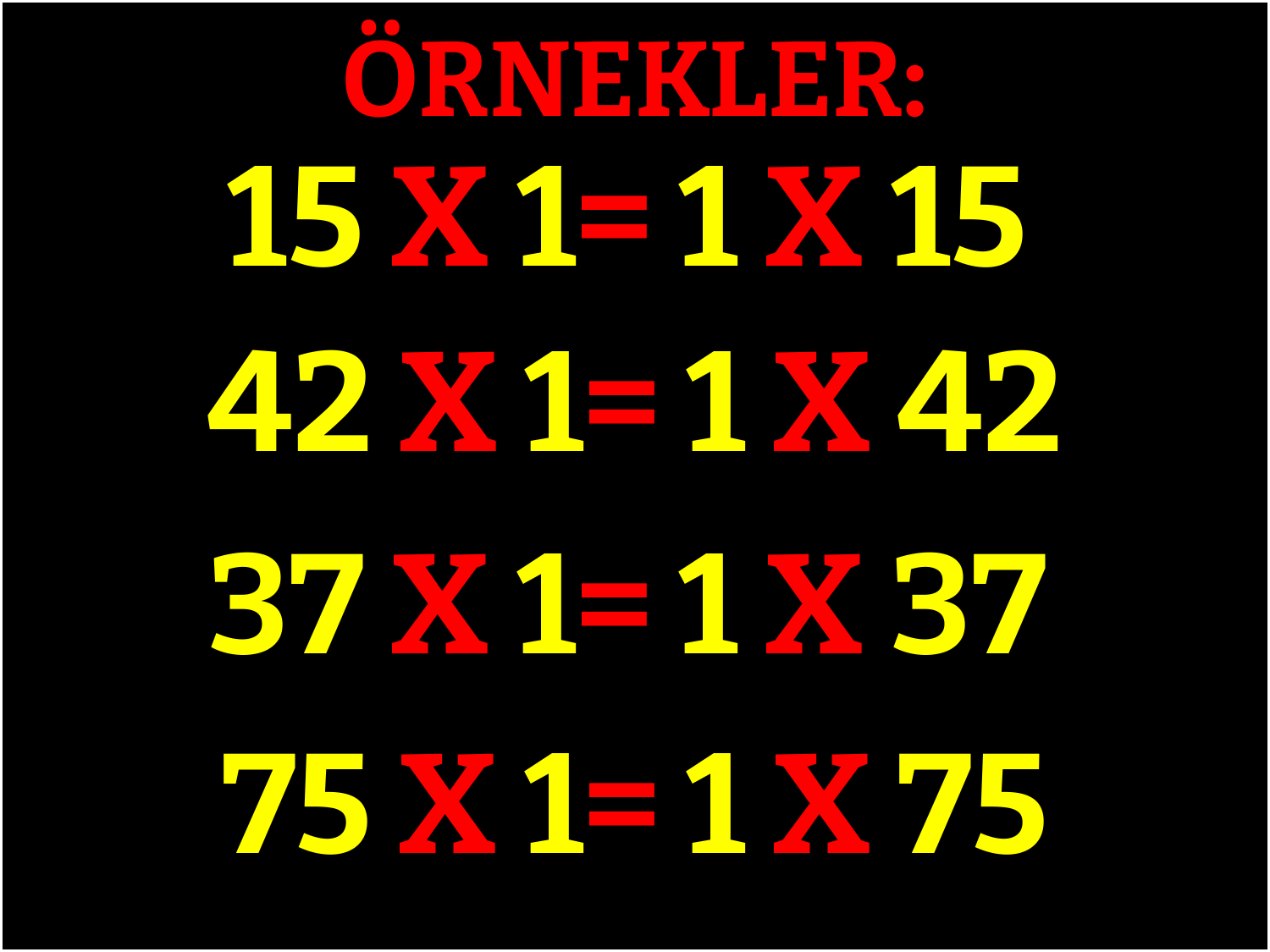

ÖRNEKLER:
15 X 1= 1 X 15
#
42 X 1= 1 X 42
37 X 1= 1 X 37
75 X 1= 1 X 75